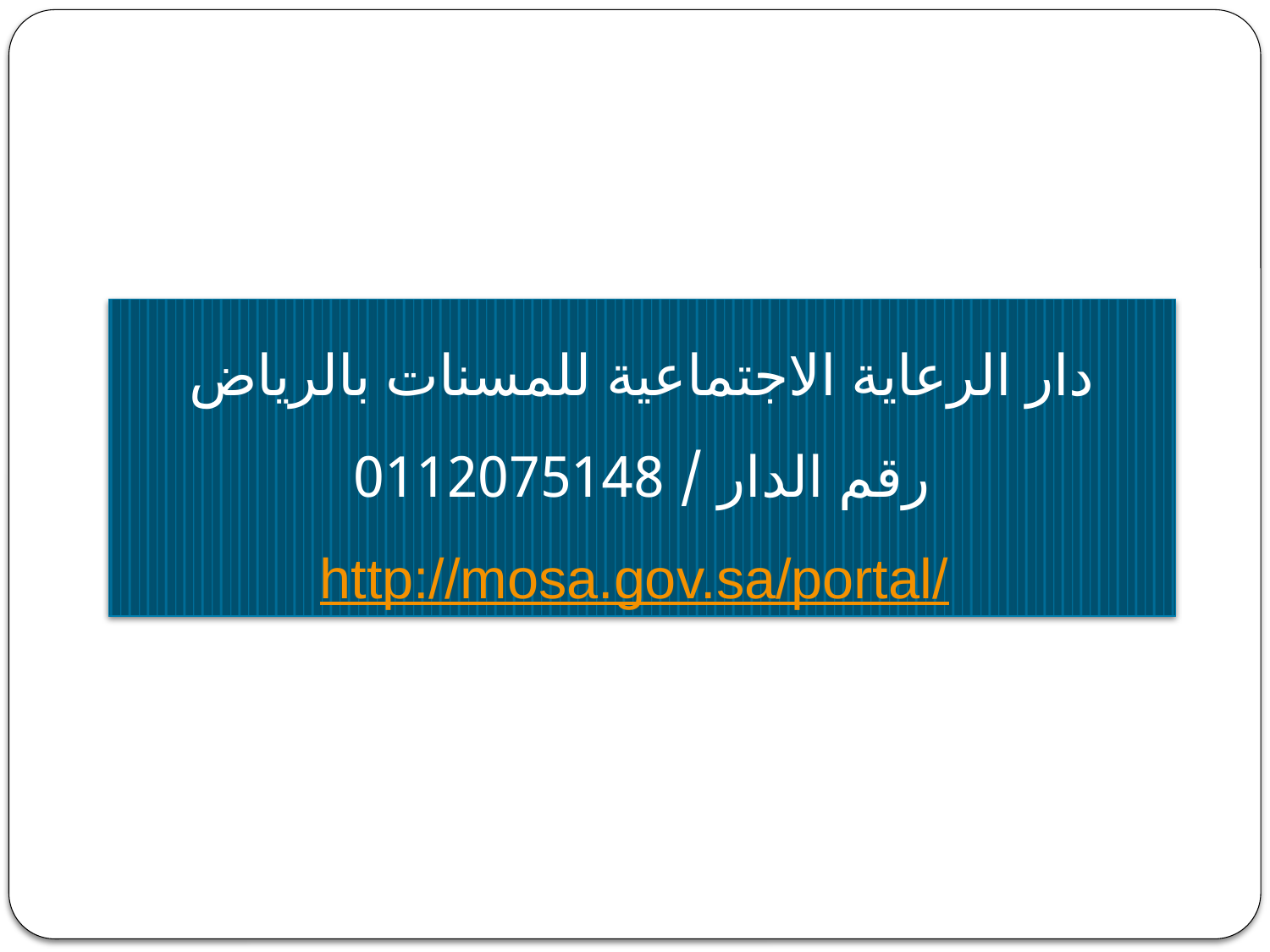

دار الرعاية الاجتماعية للمسنات بالرياض
رقم الدار / 0112075148
http://mosa.gov.sa/portal/